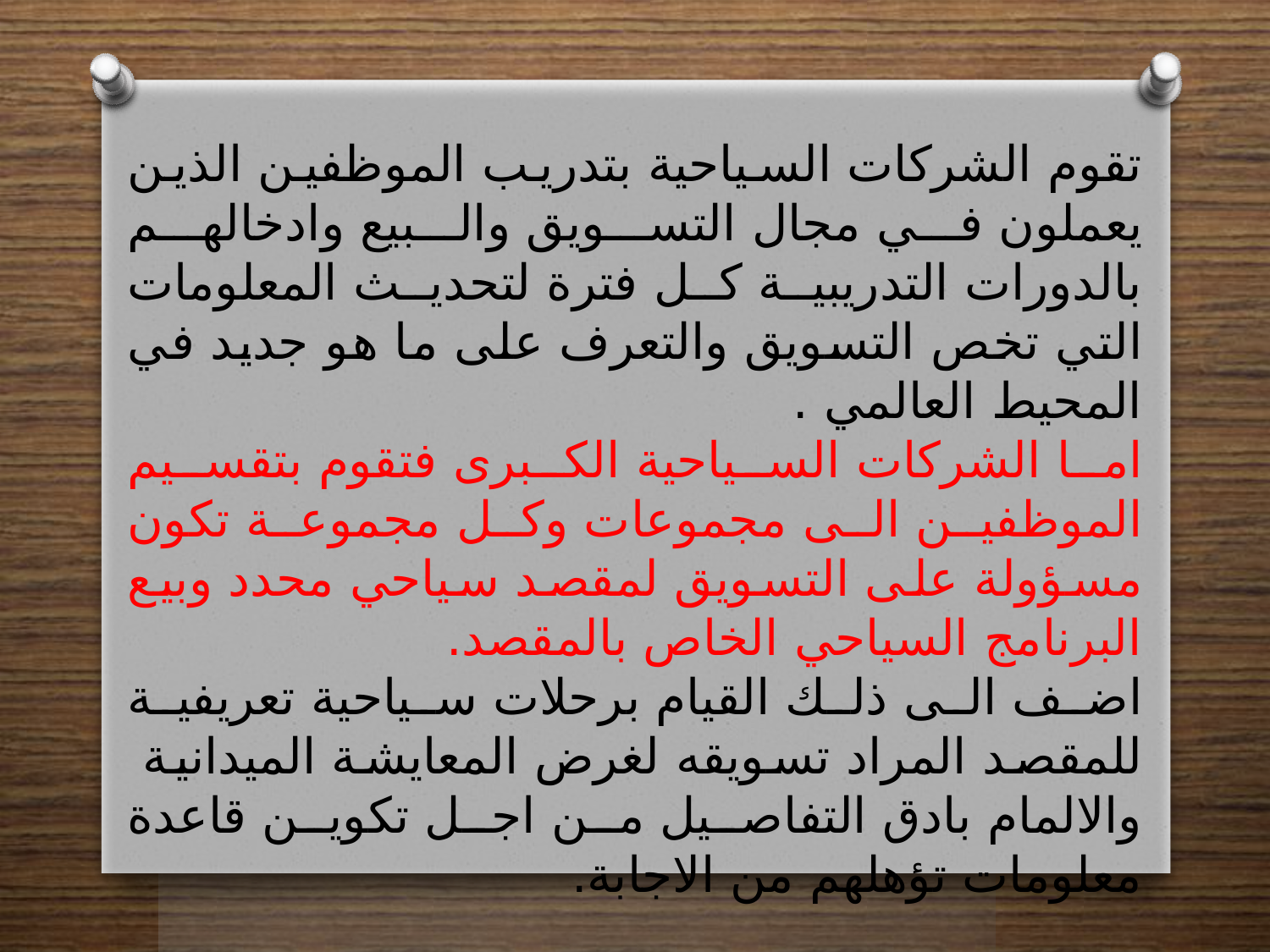

تقوم الشركات السياحية بتدريب الموظفين الذين يعملون في مجال التسويق والبيع وادخالهم بالدورات التدريبية كل فترة لتحديث المعلومات التي تخص التسويق والتعرف على ما هو جديد في المحيط العالمي .
اما الشركات السياحية الكبرى فتقوم بتقسيم الموظفين الى مجموعات وكل مجموعة تكون مسؤولة على التسويق لمقصد سياحي محدد وبيع البرنامج السياحي الخاص بالمقصد.
اضف الى ذلك القيام برحلات سياحية تعريفية للمقصد المراد تسويقه لغرض المعايشة الميدانية  والالمام بادق التفاصيل من اجل تكوين قاعدة معلومات تؤهلهم من الاجابة.